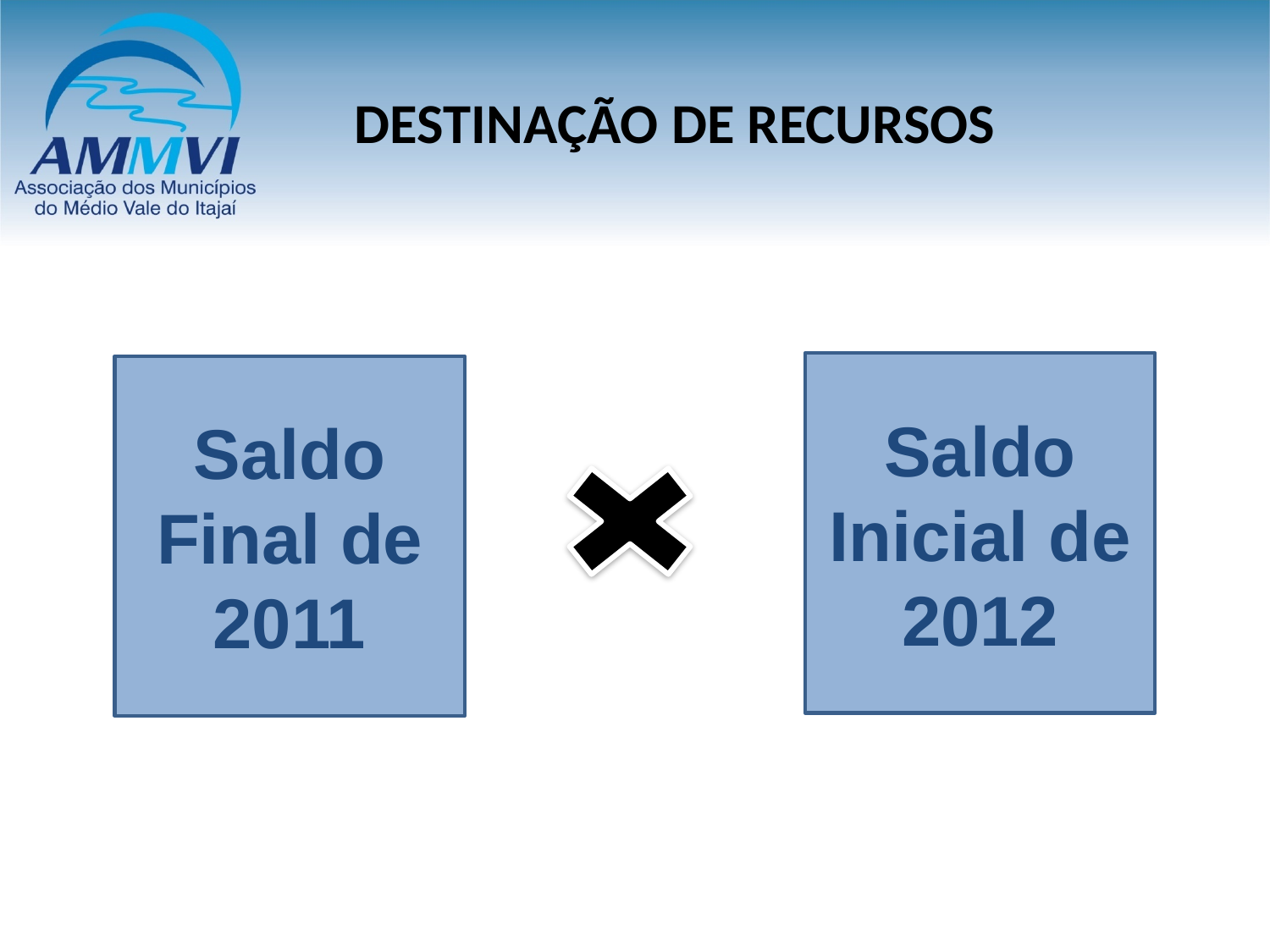

# DESTINAÇÃO DE RECURSOS

Saldo Inicial de 2012
Saldo Final de 2011